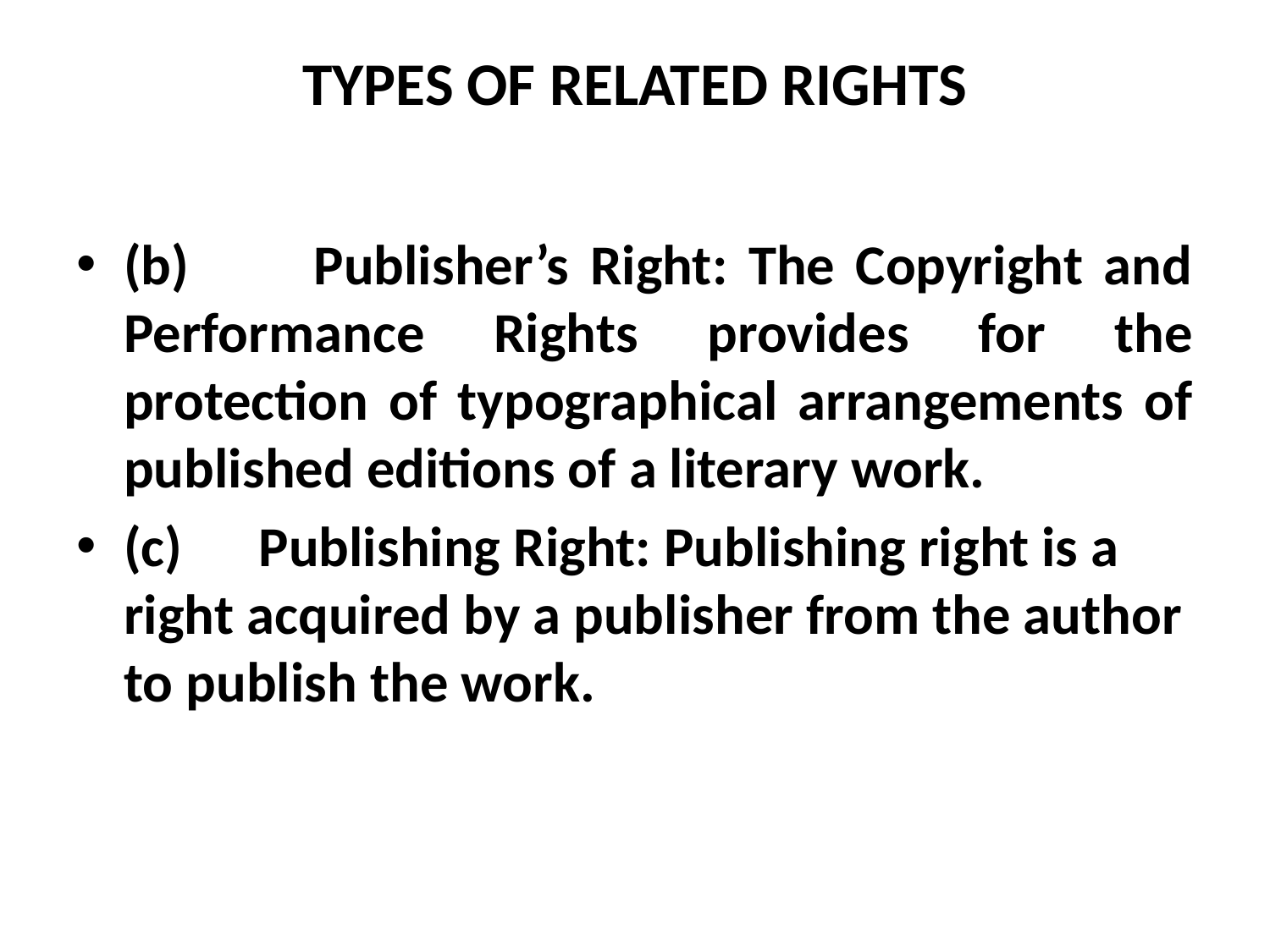

# TYPES OF RELATED RIGHTS
(b)      Publisher’s Right: The Copyright and Performance Rights provides for the protection of typographical arrangements of published editions of a literary work.
(c)      Publishing Right: Publishing right is a right acquired by a publisher from the author to publish the work.